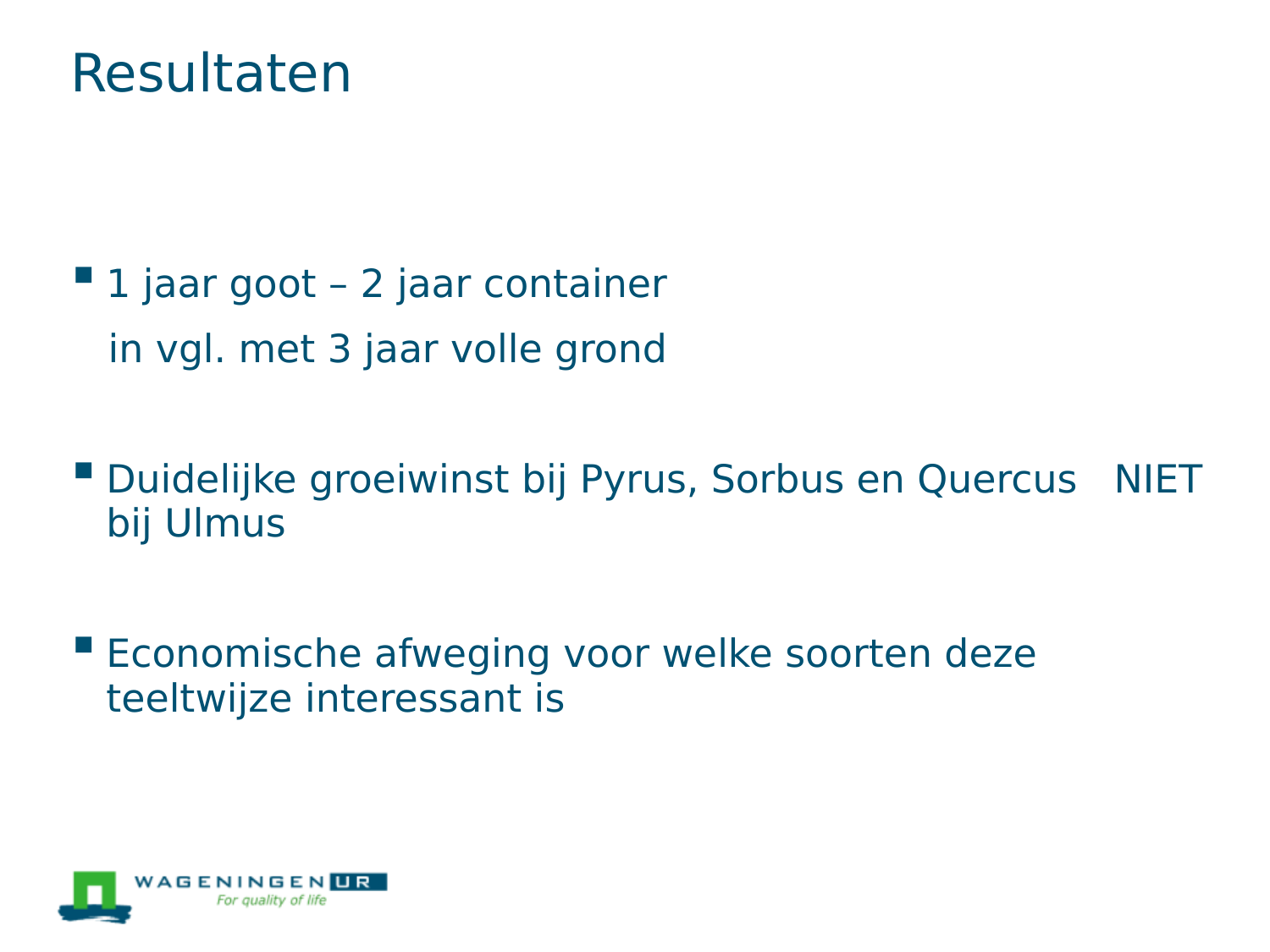

# Resultaten
1 jaar goot – 2 jaar container
   in vgl. met 3 jaar volle grond

Duidelijke groeiwinst bij Pyrus, Sorbus en Quercus   NIET bij Ulmus

Economische afweging voor welke soorten deze teeltwijze interessant is